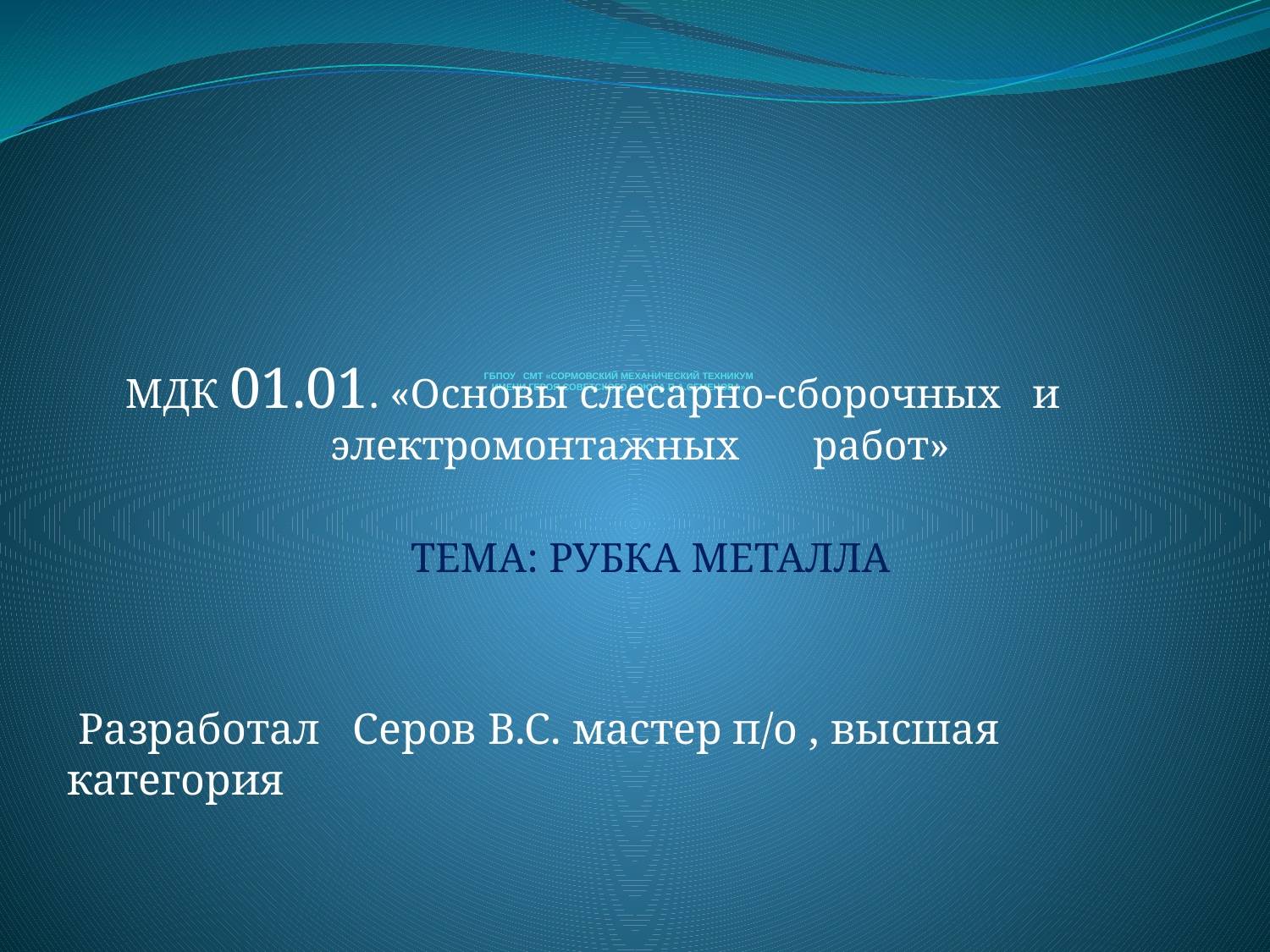

# ГБПОУ   СМТ «СОРМОВСКИЙ МЕХАНИЧЕСКИЙ ТЕХНИКУМ ИМЕНИ ГЕРОЯ СОВЕТСКОГО СОЮЗА П.А.СЕМЕНОВА»
МДК 01.01. «Основы слесарно-сборочных   и          электромонтажных       работ»

                           ТЕМА: РУБКА МЕТАЛЛА

 Разработал   Серов В.С. мастер п/о , высшая  категория